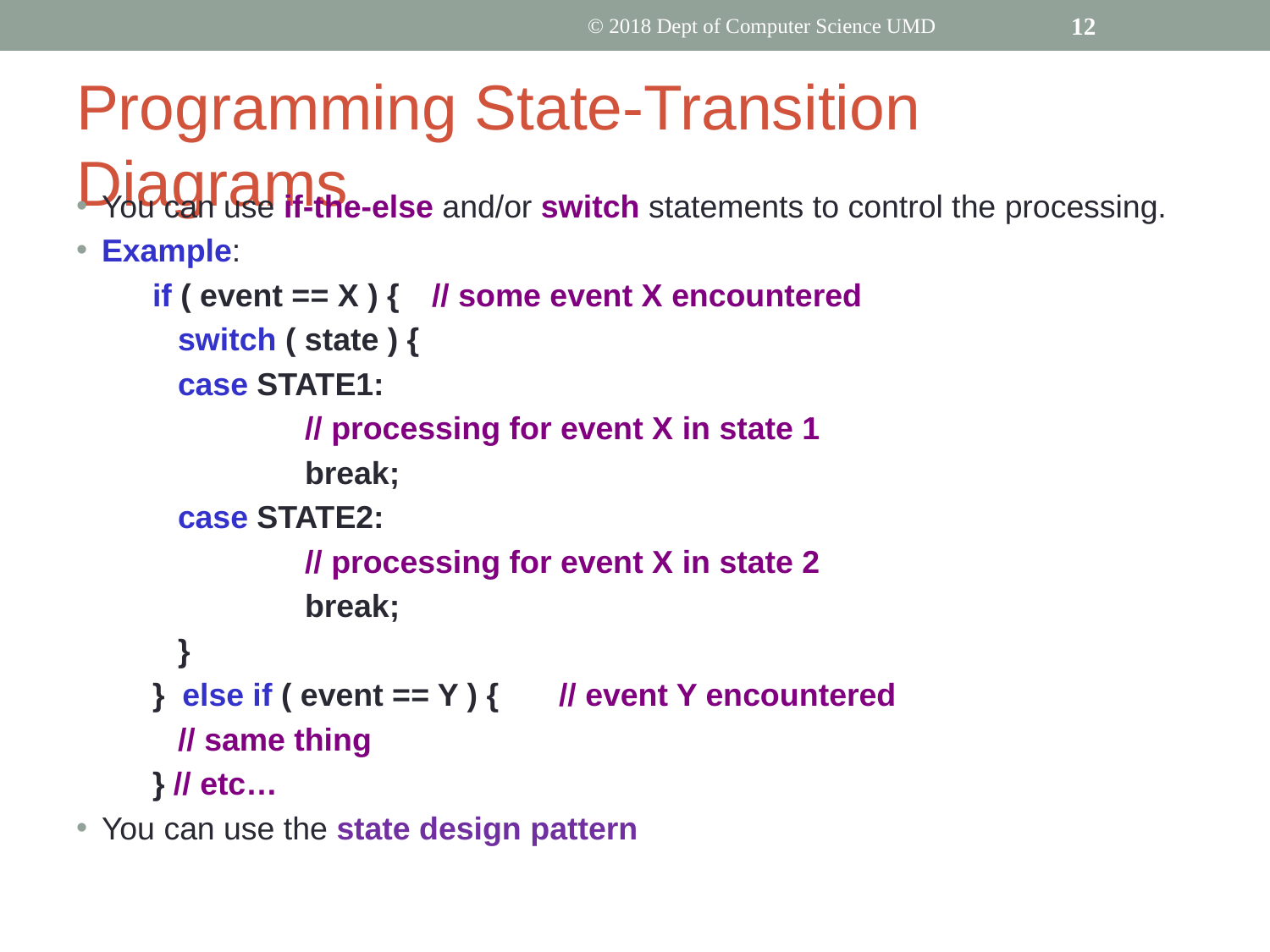

© 2018 Dept of Computer Science UMD
12
# Programming State-Transition Diagrams
You can use if-the-else and/or switch statements to control the processing.
Example:
if ( event == X ) {	// some event X encountered
	switch ( state ) {
	case STATE1:
		// processing for event X in state 1
		break;
	case STATE2:
		// processing for event X in state 2
		break;
	}
}  else if ( event == Y ) {	// event Y encountered
	// same thing
} // etc…
You can use the state design pattern